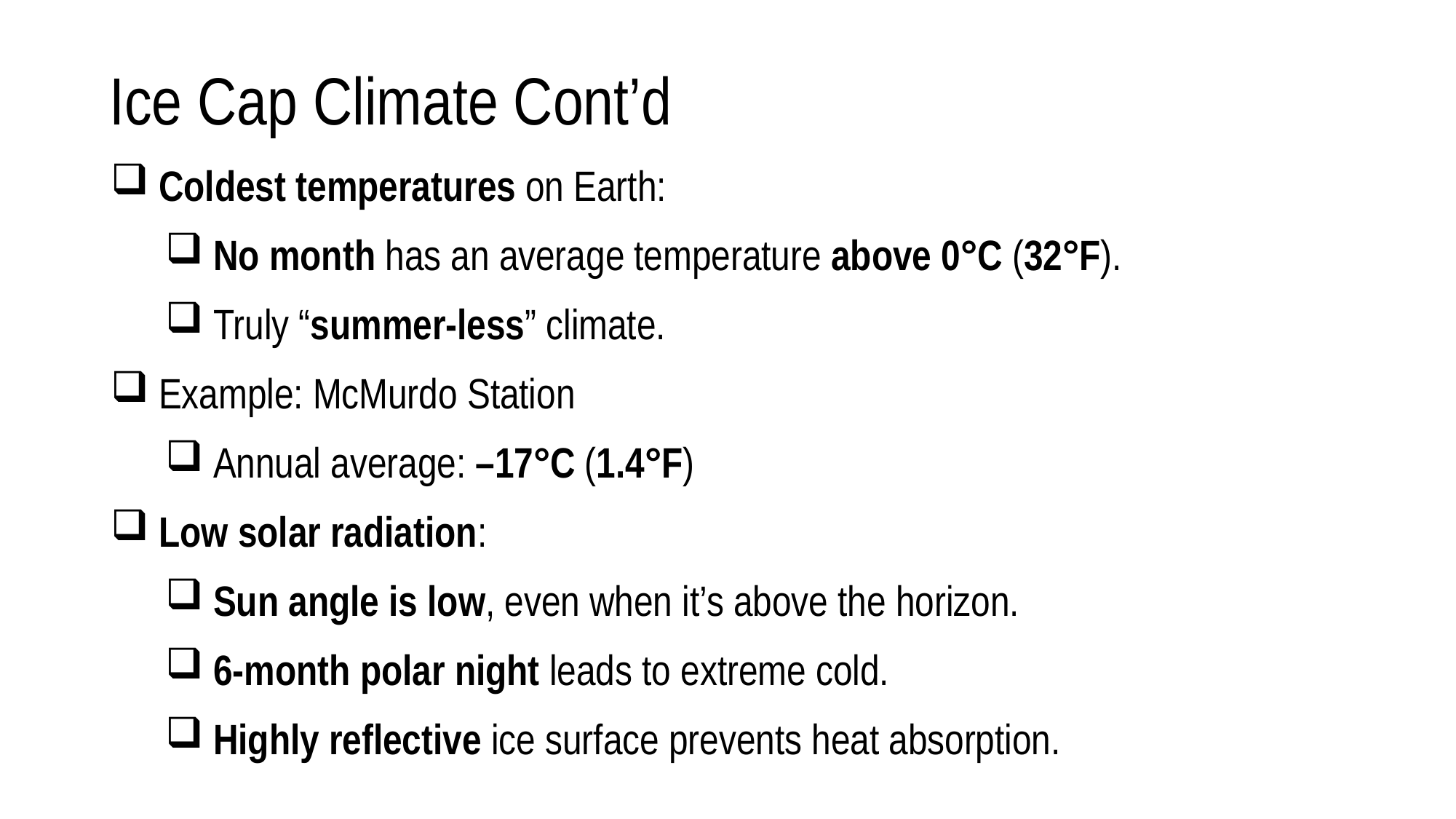

# Ice Cap Climate Cont’d
 Coldest temperatures on Earth:
 No month has an average temperature above 0°C (32°F).
 Truly “summer-less” climate.
 Example: McMurdo Station
 Annual average: –17°C (1.4°F)
 Low solar radiation:
 Sun angle is low, even when it’s above the horizon.
 6-month polar night leads to extreme cold.
 Highly reflective ice surface prevents heat absorption.